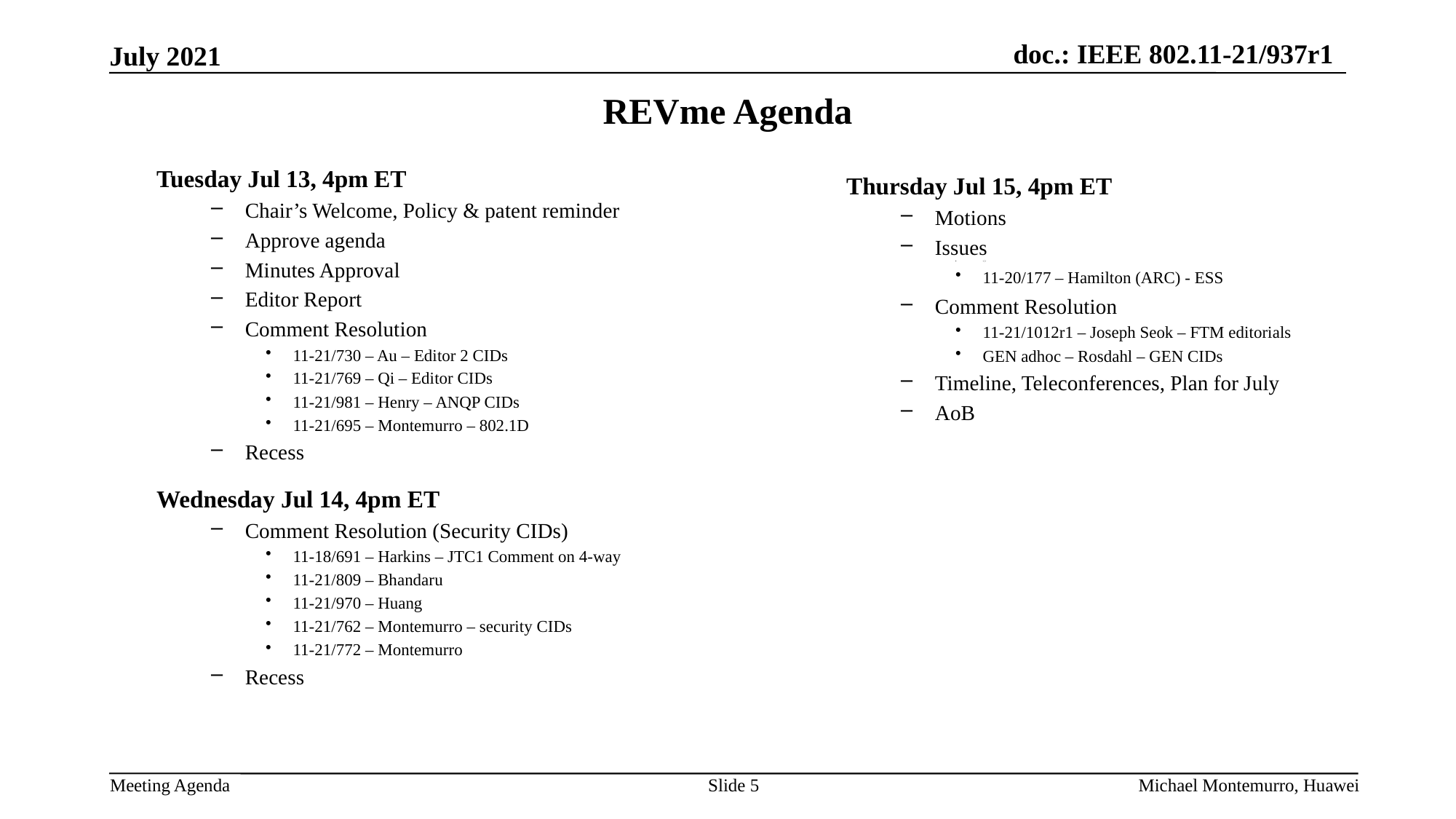

# REVme Agenda
Tuesday Jul 13, 4pm ET
Chair’s Welcome, Policy & patent reminder
Approve agenda
Minutes Approval
Editor Report
Comment Resolution
11-21/730 – Au – Editor 2 CIDs
11-21/769 – Qi – Editor CIDs
11-21/981 – Henry – ANQP CIDs
11-21/695 – Montemurro – 802.1D
Recess

Thursday Jul 15, 4pm ET
Motions
Issues
<>
11-20/177 – Hamilton (ARC) - ESS

Comment Resolution
11-21/1012r1 – Joseph Seok – FTM editorials
GEN adhoc – Rosdahl – GEN CIDs
Timeline, Teleconferences, Plan for July
AoB
Wednesday Jul 14, 4pm ET
Comment Resolution (Security CIDs)
11-18/691 – Harkins – JTC1 Comment on 4-way
11-21/809 – Bhandaru
11-21/970 – Huang
11-21/762 – Montemurro – security CIDs
11-21/772 – Montemurro
Recess
Slide 5
Michael Montemurro, Huawei